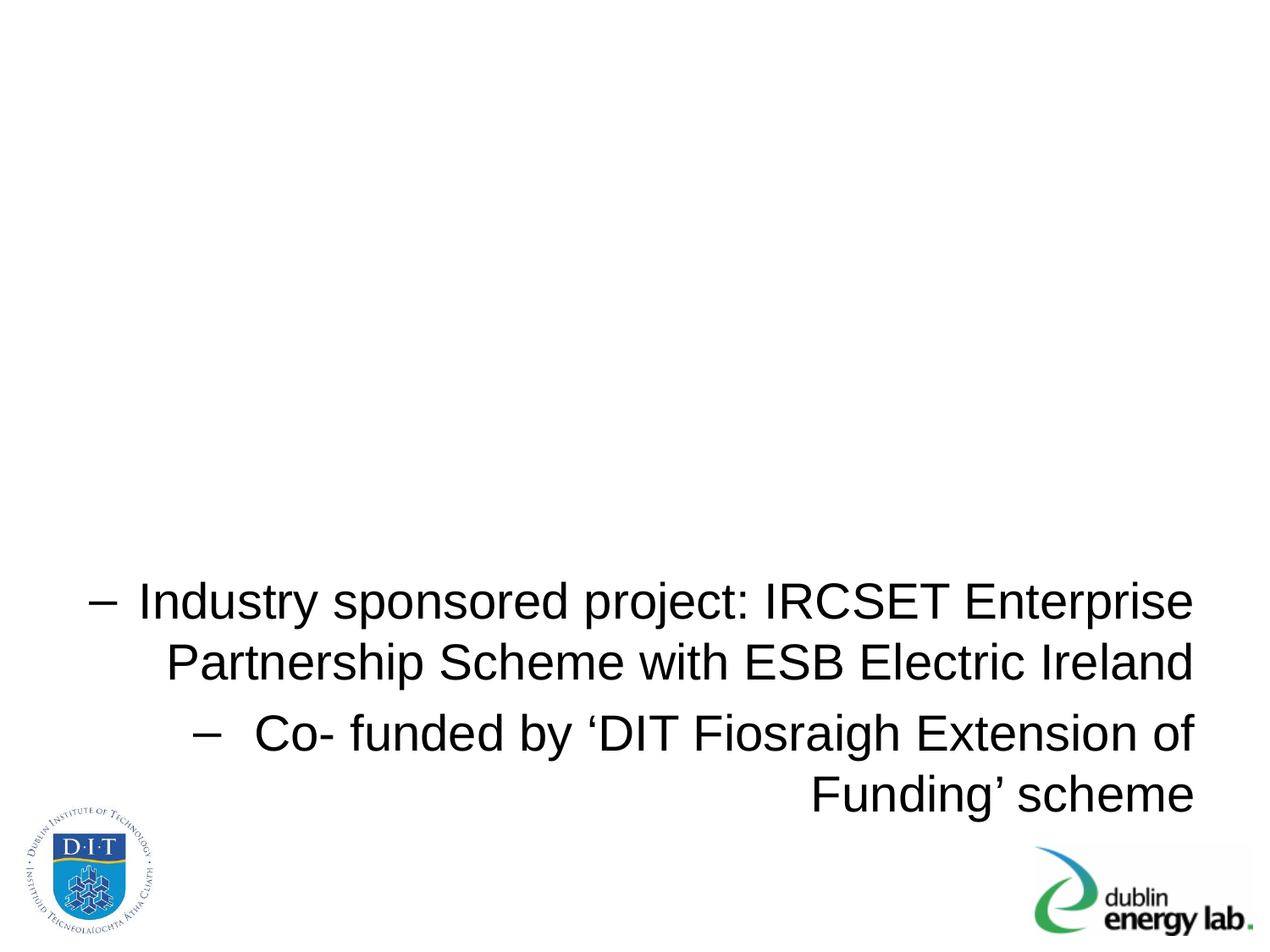

#

Industry sponsored project: IRCSET Enterprise Partnership Scheme with ESB Electric Ireland
Co- funded by ‘DIT Fiosraigh Extension of Funding’ scheme